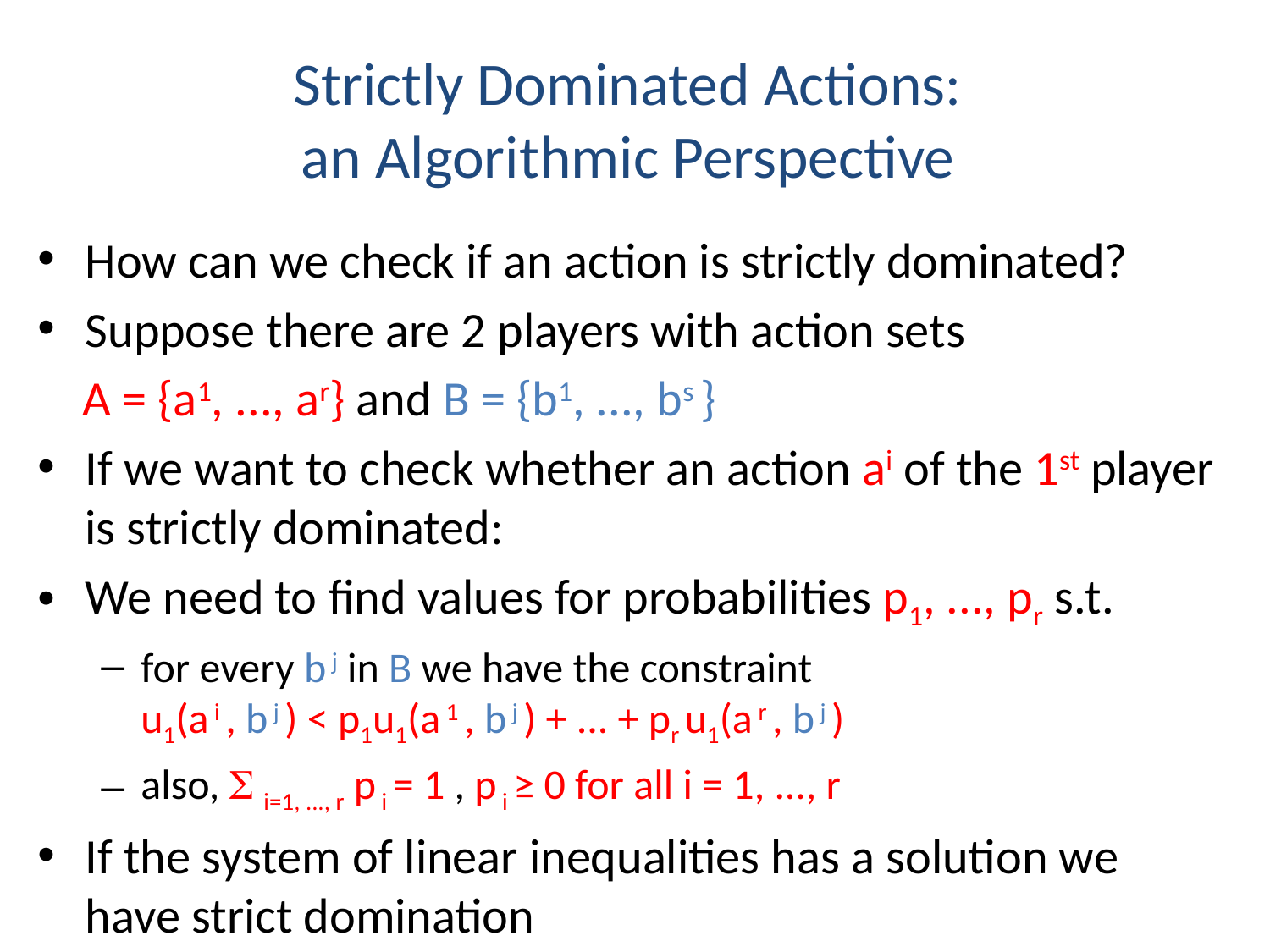

# Strictly Dominated Actions: an Algorithmic Perspective
How can we check if an action is strictly dominated?
Suppose there are 2 players with action sets
    A = {a1, ..., ar} and B = {b1, ..., bs }
If we want to check whether an action ai of the 1st player is strictly dominated:
We need to find values for probabilities p1, ..., pr s.t.
for every b j in B we have the constraint
u1(a i , b j ) < p1u1(a 1 , b j ) + ... + pr u1(a r , b j )
also, Σ i=1, ..., r p i = 1 , p i ≥ 0 for all i = 1, ..., r
If the system of linear inequalities has a solution we have strict domination